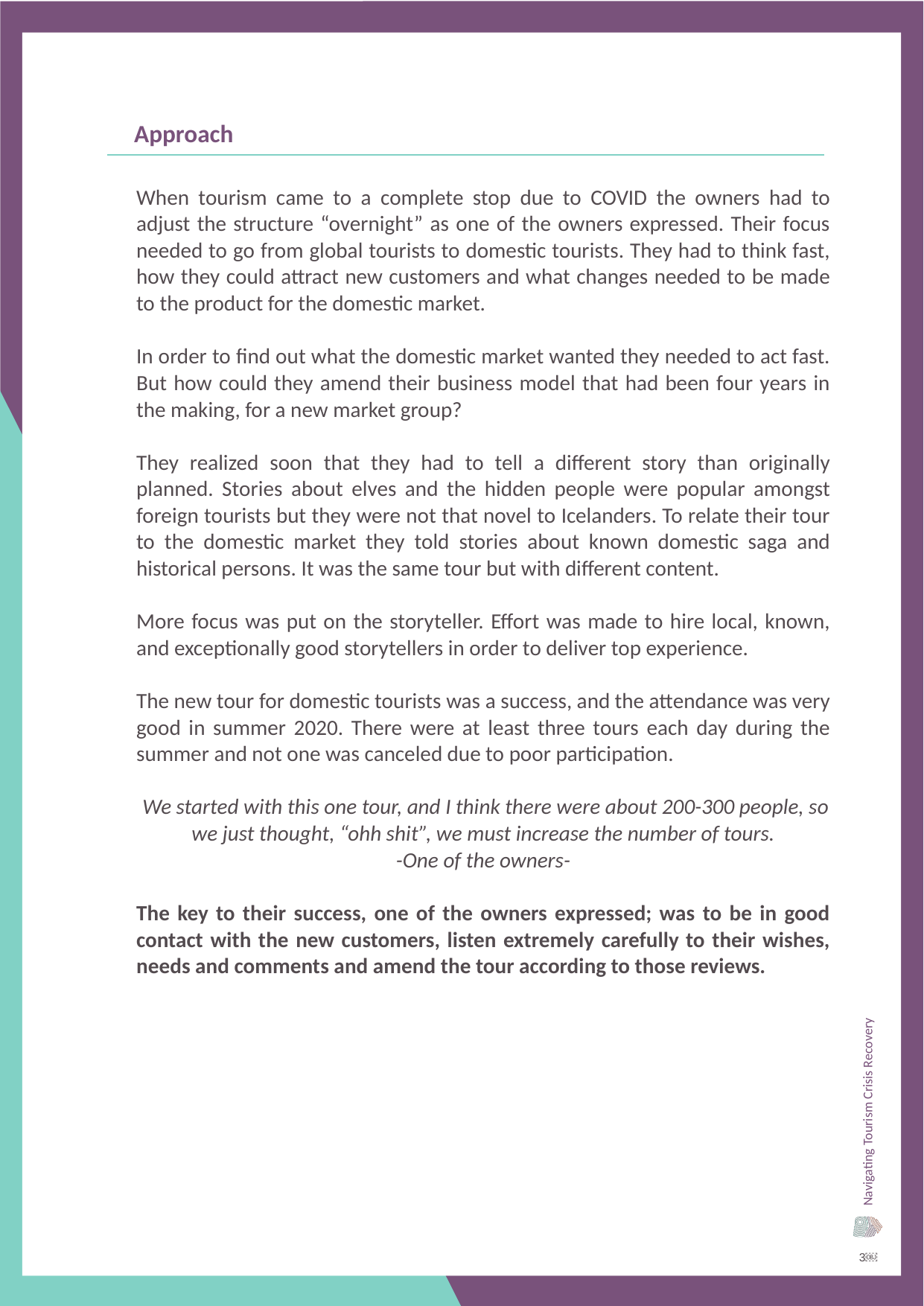

Approach
When tourism came to a complete stop due to COVID the owners had to adjust the structure “overnight” as one of the owners expressed. Their focus needed to go from global tourists to domestic tourists. They had to think fast, how they could attract new customers and what changes needed to be made to the product for the domestic market.

In order to find out what the domestic market wanted they needed to act fast. But how could they amend their business model that had been four years in the making, for a new market group?

They realized soon that they had to tell a different story than originally planned. Stories about elves and the hidden people were popular amongst foreign tourists but they were not that novel to Icelanders. To relate their tour to the domestic market they told stories about known domestic saga and historical persons. It was the same tour but with different content.

More focus was put on the storyteller. Effort was made to hire local, known, and exceptionally good storytellers in order to deliver top experience.

The new tour for domestic tourists was a success, and the attendance was very good in summer 2020. There were at least three tours each day during the summer and not one was canceled due to poor participation.

 We started with this one tour, and I think there were about 200-300 people, so we just thought, “ohh shit”, we must increase the number of tours.
-One of the owners-

The key to their success, one of the owners expressed; was to be in good contact with the new customers, listen extremely carefully to their wishes, needs and comments and amend the tour according to those reviews.